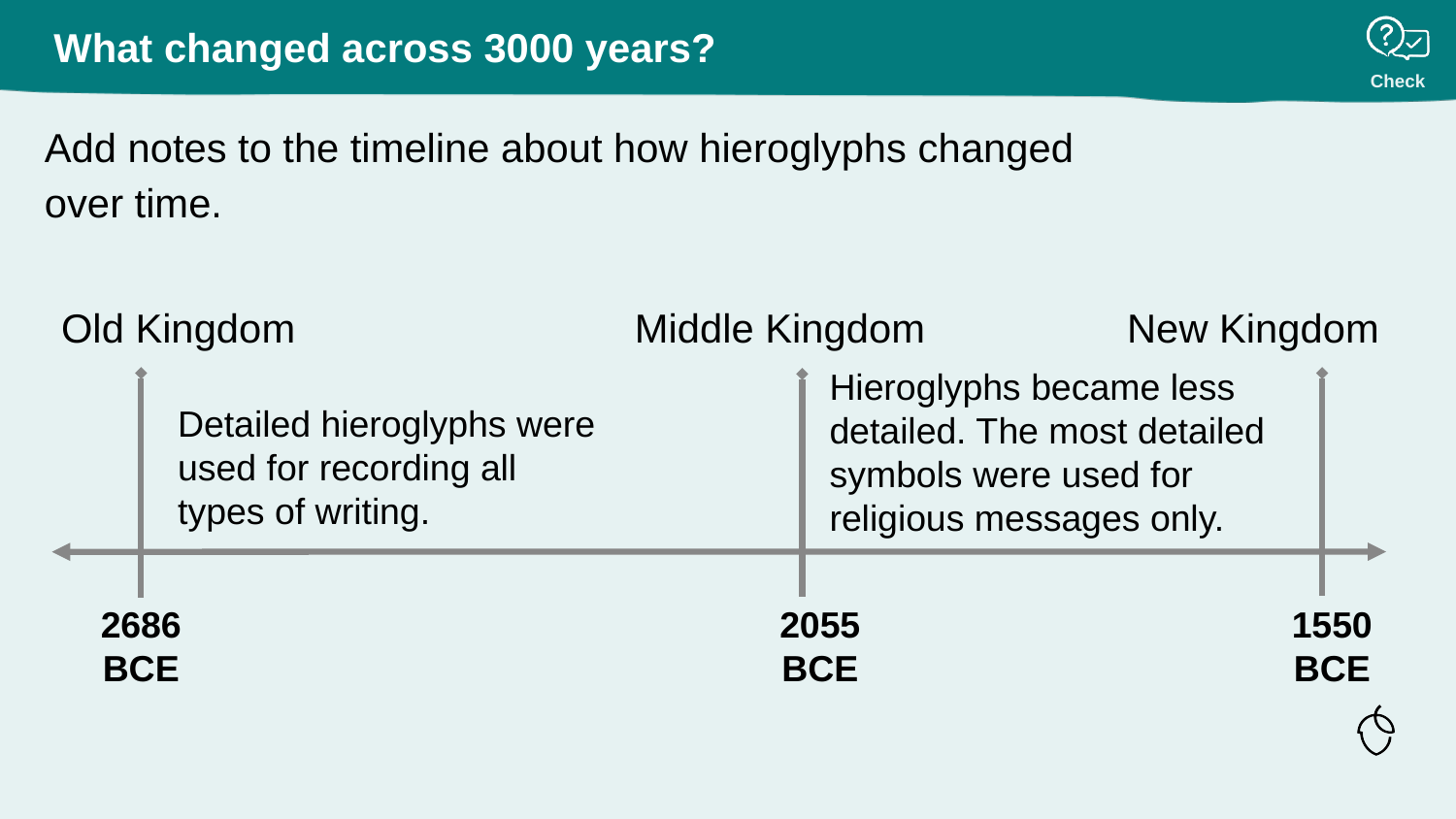

# What changed across 3000 years?
Add notes to the timeline about how hieroglyphs changed
over time.
Old Kingdom
Middle Kingdom
New Kingdom
Hieroglyphs became less detailed. The most detailed symbols were used for religious messages only.
Detailed hieroglyphs were used for recording all types of writing.
2686 BCE
2055
BCE
1550 BCE